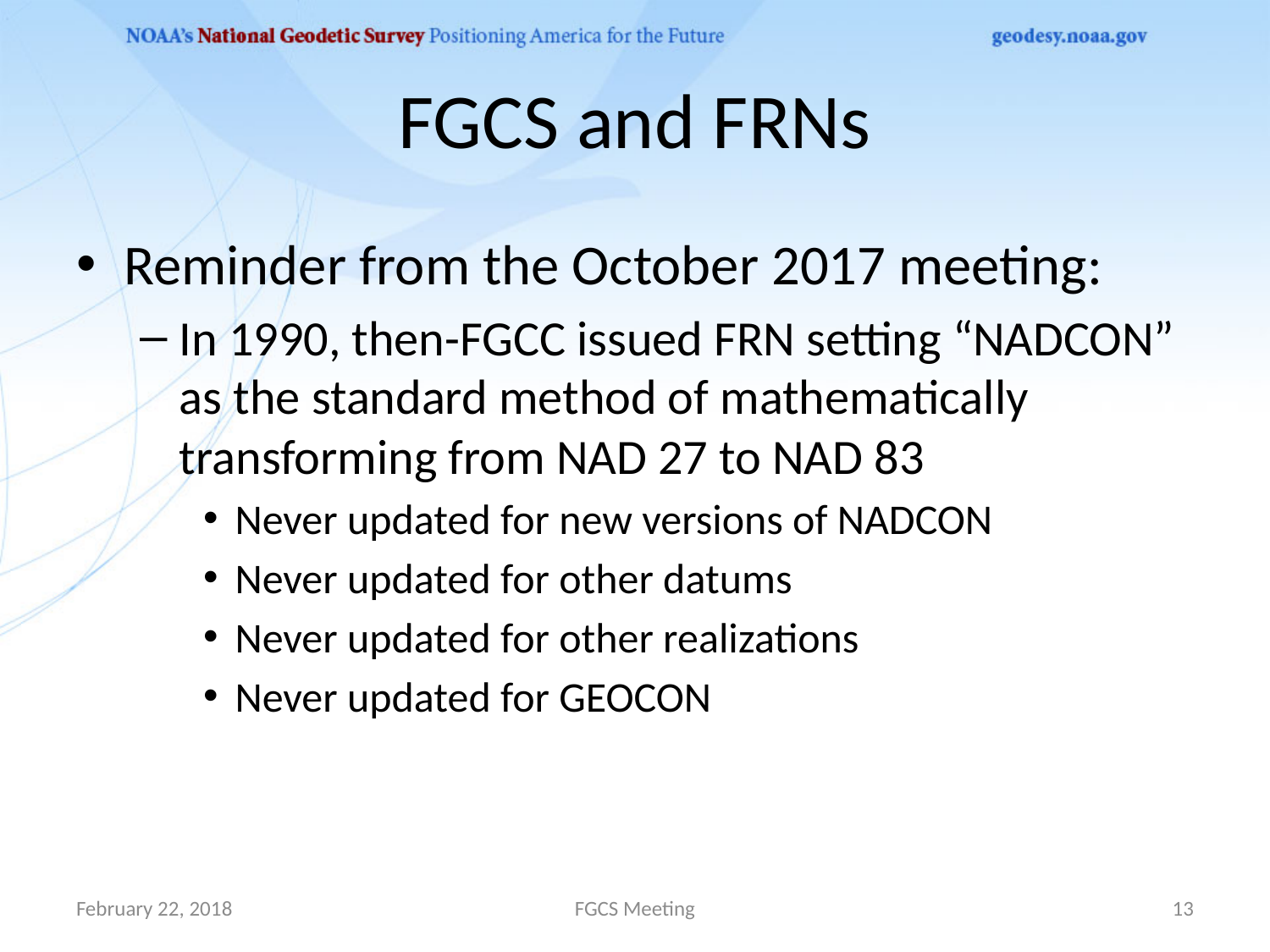

# FGCS and FRNs
Reminder from the October 2017 meeting:
In 1990, then-FGCC issued FRN setting “NADCON” as the standard method of mathematically transforming from NAD 27 to NAD 83
Never updated for new versions of NADCON
Never updated for other datums
Never updated for other realizations
Never updated for GEOCON

February 22, 2018
FGCS Meeting
13